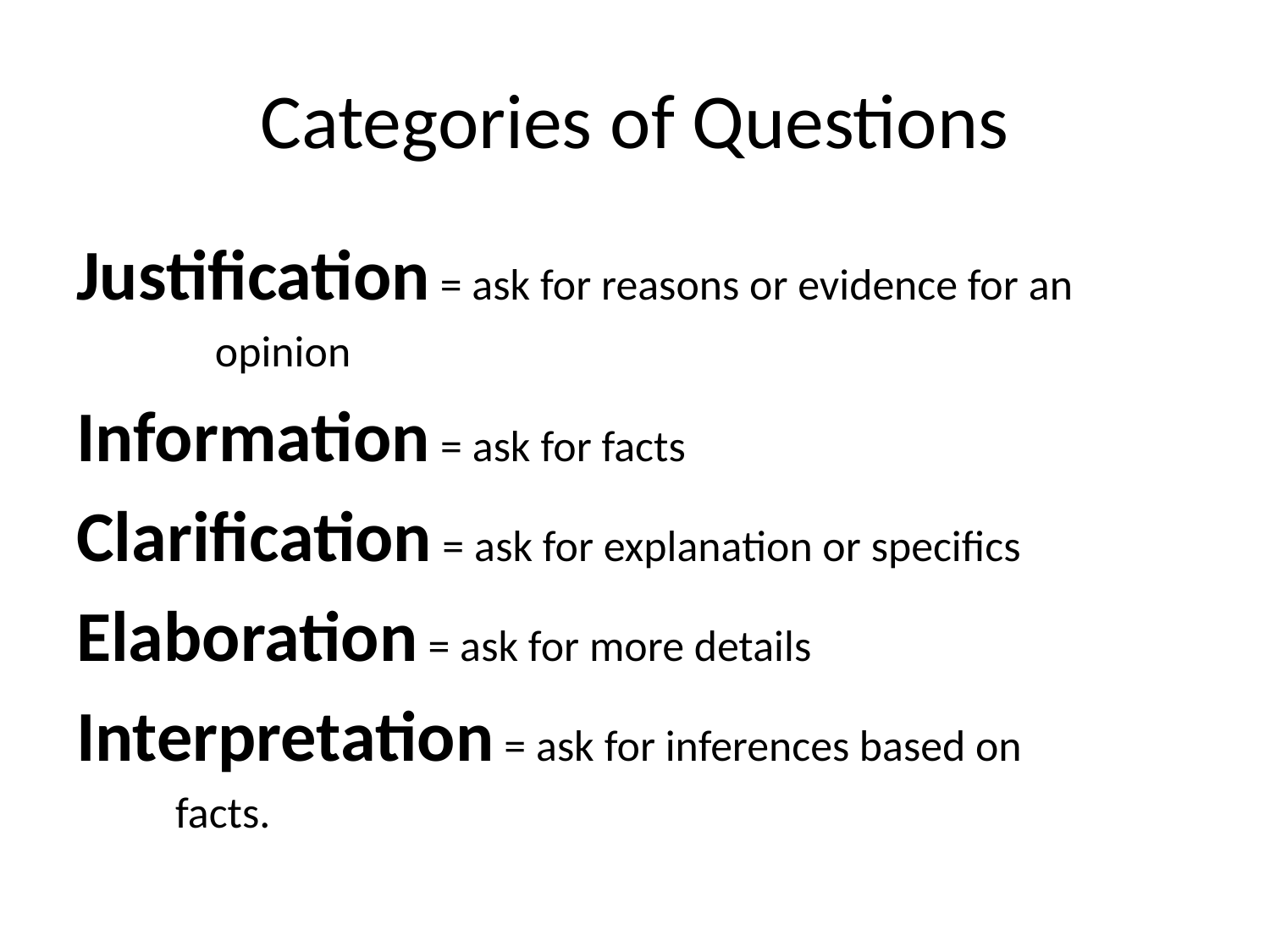

# Categories of Questions
Justification = ask for reasons or evidence for an
			    opinion
Information = ask for facts
Clarification = ask for explanation or specifics
Elaboration = ask for more details
Interpretation = ask for inferences based on
				facts.